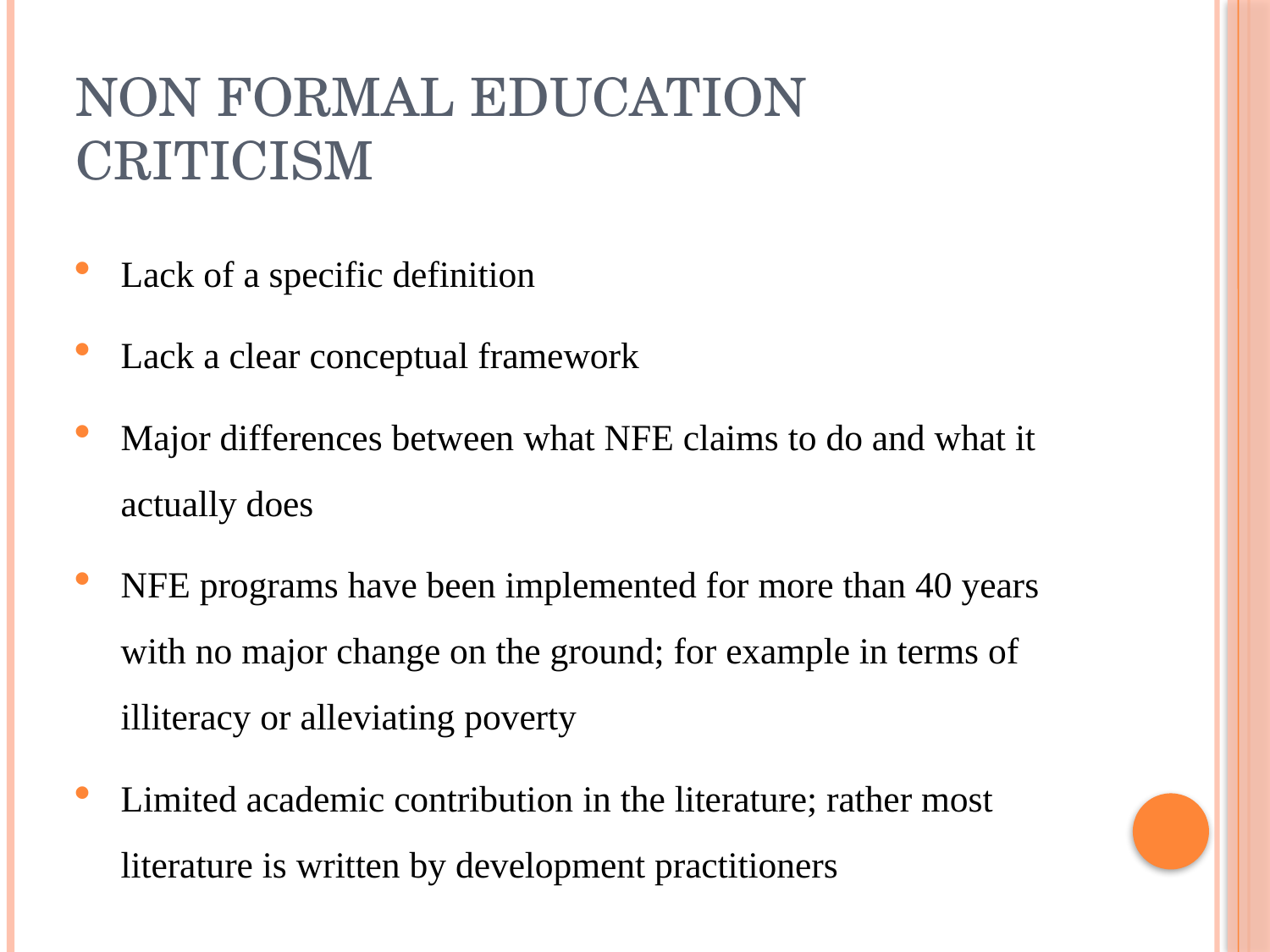

# Non formal Education Criticism
Lack of a specific definition
Lack a clear conceptual framework
Major differences between what NFE claims to do and what it actually does
NFE programs have been implemented for more than 40 years with no major change on the ground; for example in terms of illiteracy or alleviating poverty
Limited academic contribution in the literature; rather most literature is written by development practitioners